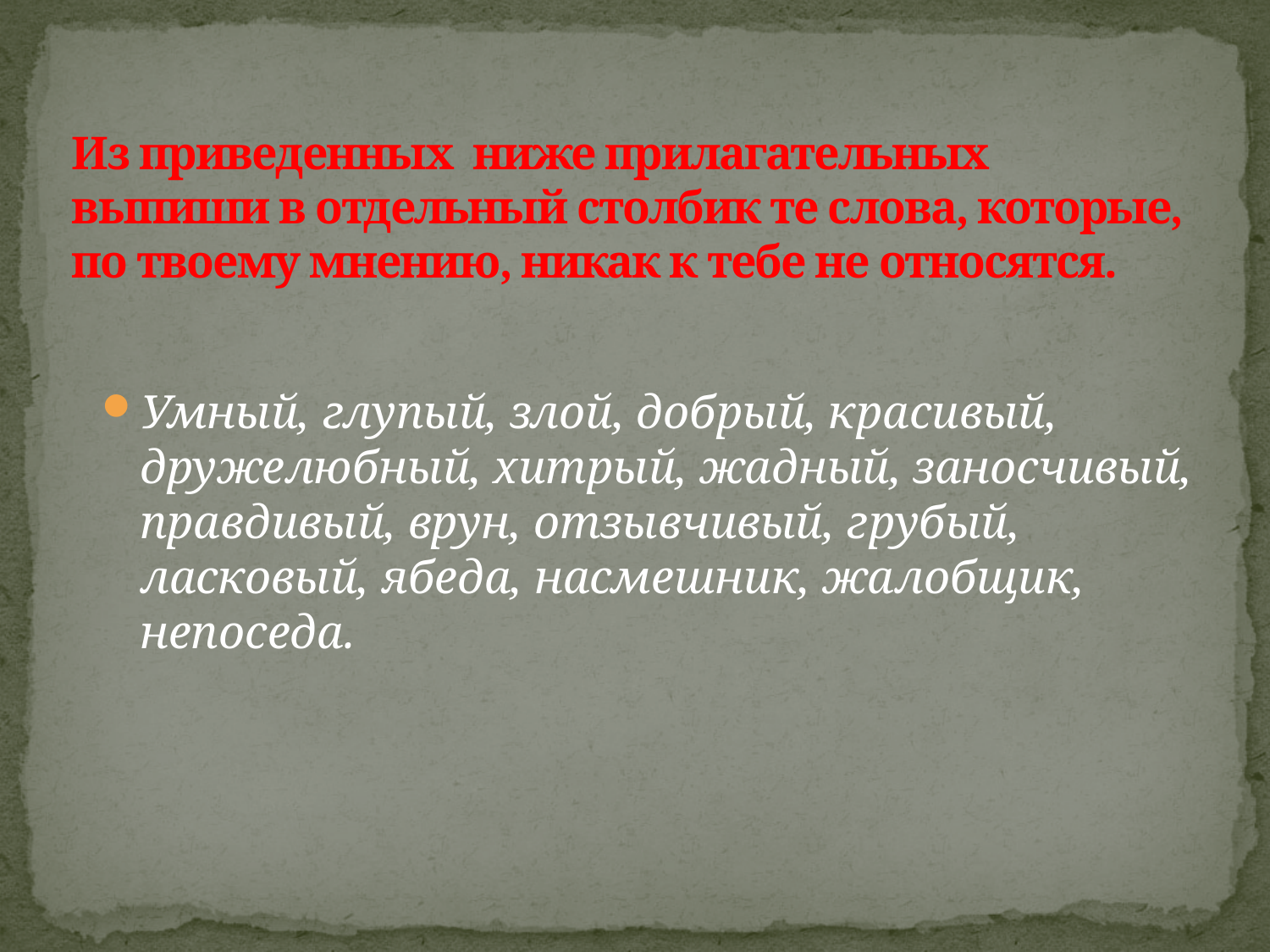

# Из приведенных  ниже прилагательных выпиши в отдельный столбик те слова, которые, по твоему мнению, никак к тебе не относятся.
Умный, глупый, злой, добрый, красивый, дружелюбный, хитрый, жадный, заносчивый, правдивый, врун, отзывчивый, грубый, ласковый, ябеда, насмешник, жалобщик, непоседа.